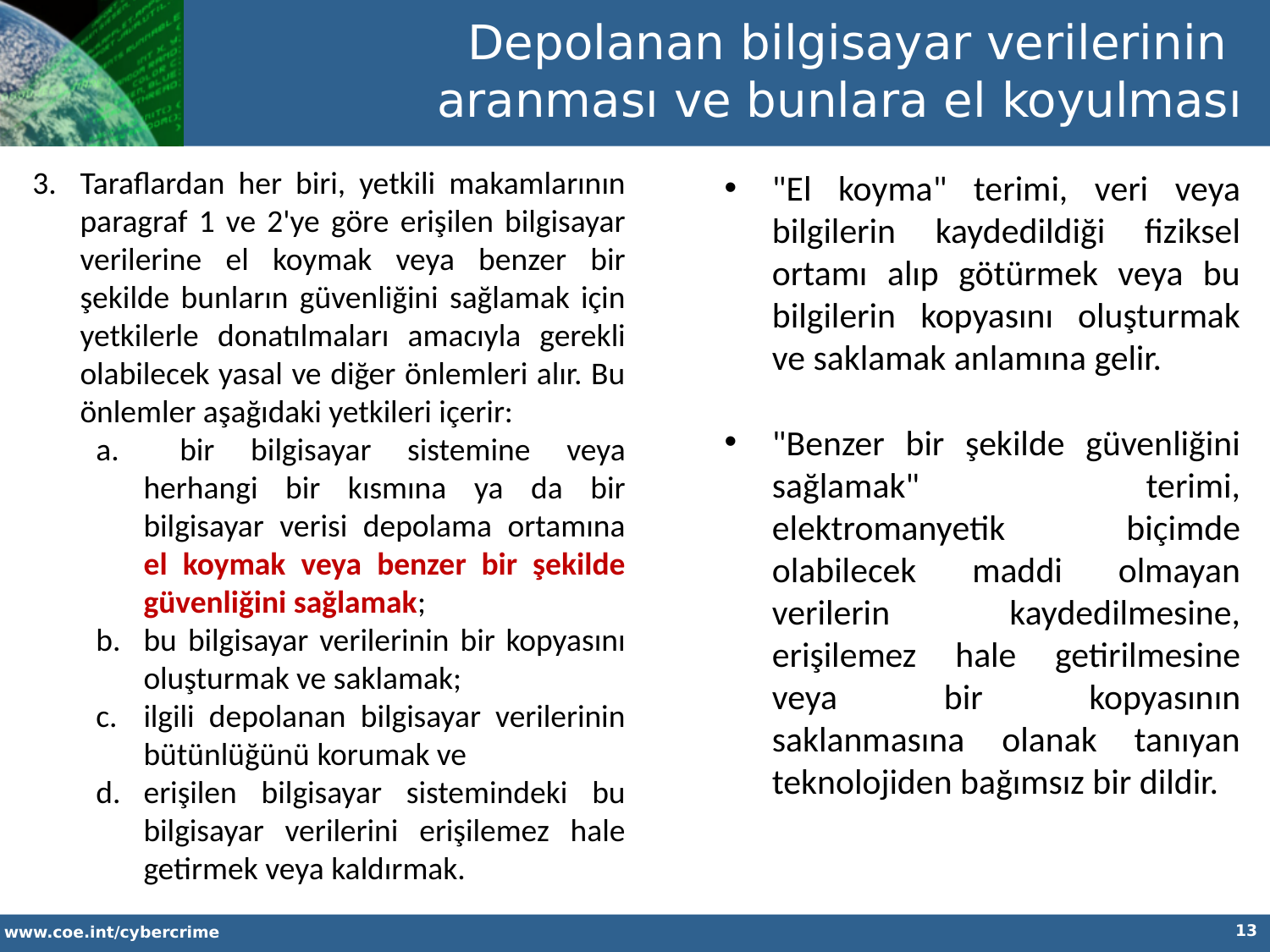

Depolanan bilgisayar verilerinin
aranması ve bunlara el koyulması
Taraflardan her biri, yetkili makamlarının paragraf 1 ve 2'ye göre erişilen bilgisayar verilerine el koymak veya benzer bir şekilde bunların güvenliğini sağlamak için yetkilerle donatılmaları amacıyla gerekli olabilecek yasal ve diğer önlemleri alır. Bu önlemler aşağıdaki yetkileri içerir:
 bir bilgisayar sistemine veya herhangi bir kısmına ya da bir bilgisayar verisi depolama ortamına el koymak veya benzer bir şekilde güvenliğini sağlamak;
bu bilgisayar verilerinin bir kopyasını oluşturmak ve saklamak;
ilgili depolanan bilgisayar verilerinin bütünlüğünü korumak ve
erişilen bilgisayar sistemindeki bu bilgisayar verilerini erişilemez hale getirmek veya kaldırmak.
"El koyma" terimi, veri veya bilgilerin kaydedildiği fiziksel ortamı alıp götürmek veya bu bilgilerin kopyasını oluşturmak ve saklamak anlamına gelir.

"Benzer bir şekilde güvenliğini sağlamak" terimi, elektromanyetik biçimde olabilecek maddi olmayan verilerin kaydedilmesine, erişilemez hale getirilmesine veya bir kopyasının saklanmasına olanak tanıyan teknolojiden bağımsız bir dildir.